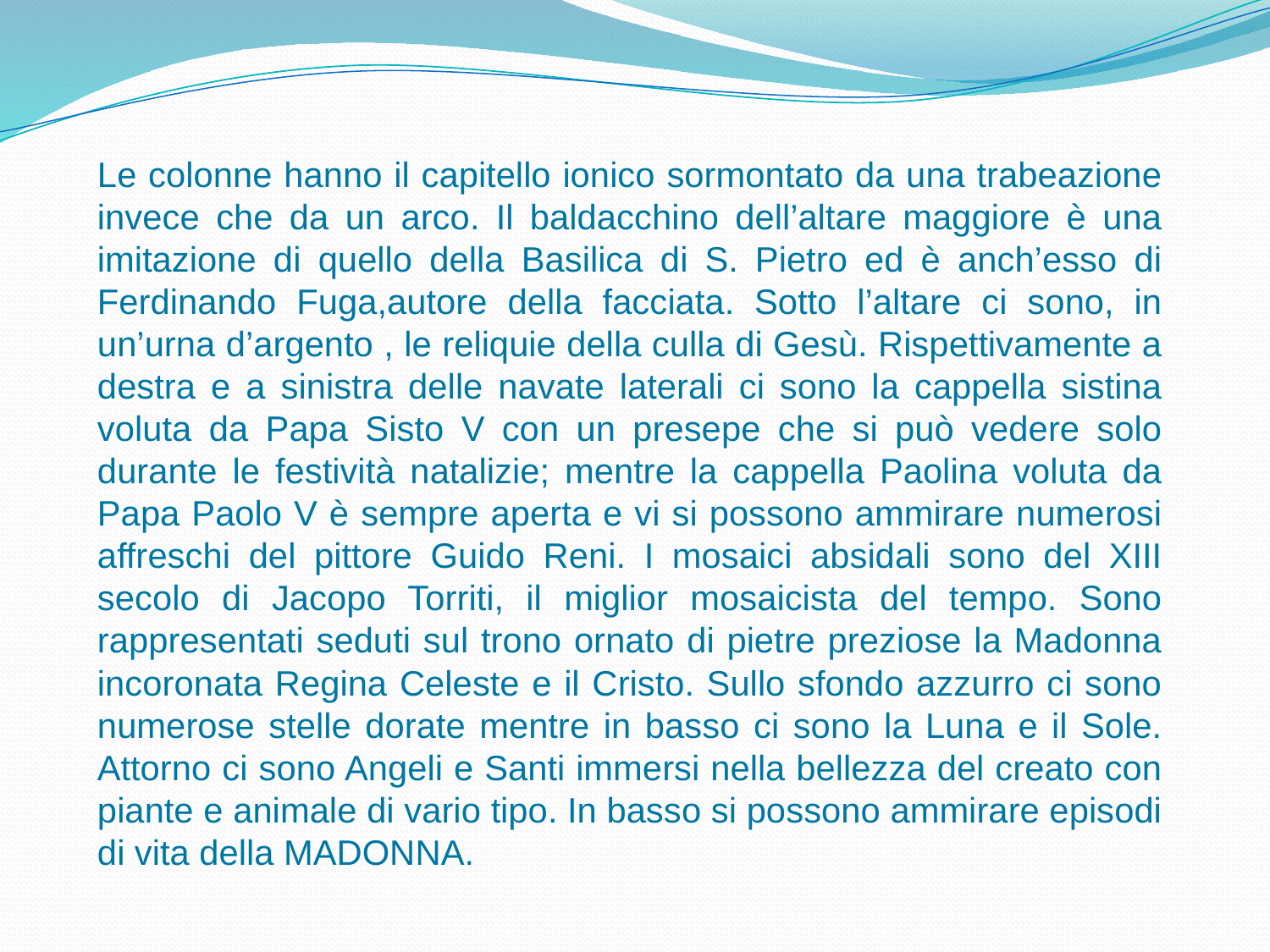

#

Le colonne hanno il capitello ionico sormontato da una trabeazione invece che da un arco. Il baldacchino dell’altare maggiore è una imitazione di quello della Basilica di S. Pietro ed è anch’esso di Ferdinando Fuga,autore della facciata. Sotto l’altare ci sono, in un’urna d’argento , le reliquie della culla di Gesù. Rispettivamente a destra e a sinistra delle navate laterali ci sono la cappella sistina voluta da Papa Sisto V con un presepe che si può vedere solo durante le festività natalizie; mentre la cappella Paolina voluta da Papa Paolo V è sempre aperta e vi si possono ammirare numerosi affreschi del pittore Guido Reni. I mosaici absidali sono del XIII secolo di Jacopo Torriti, il miglior mosaicista del tempo. Sono rappresentati seduti sul trono ornato di pietre preziose la Madonna incoronata Regina Celeste e il Cristo. Sullo sfondo azzurro ci sono numerose stelle dorate mentre in basso ci sono la Luna e il Sole. Attorno ci sono Angeli e Santi immersi nella bellezza del creato con piante e animale di vario tipo. In basso si possono ammirare episodi di vita della MADONNA.